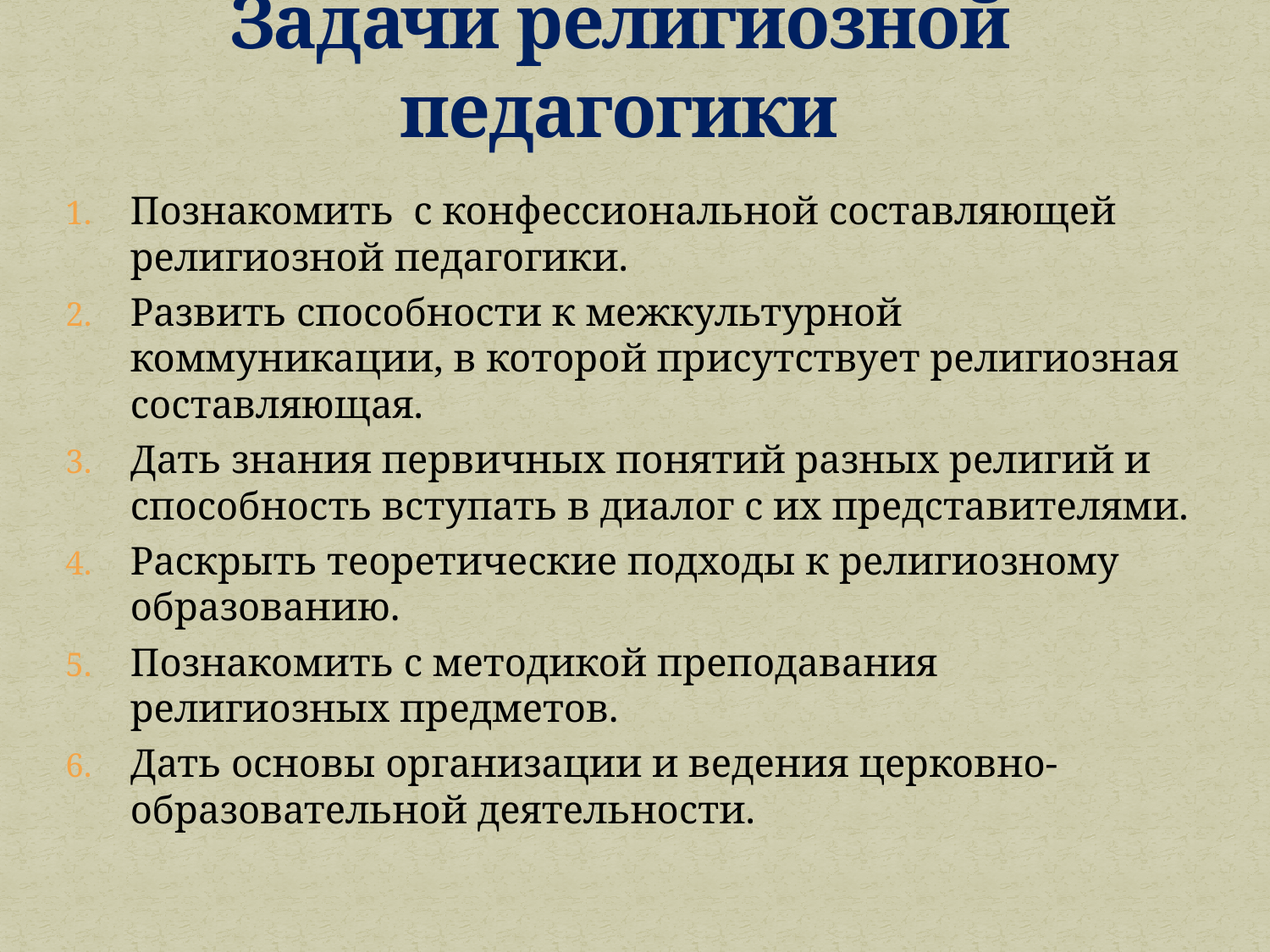

# Задачи религиозной педагогики
Познакомить  с конфессиональной составляющей религиозной педагогики.
Развить способности к межкультурной коммуникации, в которой присутствует религиозная составляющая.
Дать знания первичных понятий разных религий и способность вступать в диалог с их представителями.
Раскрыть теоретические подходы к религиозному образованию.
Познакомить с методикой преподавания религиозных предметов.
Дать основы организации и ведения церковно-образовательной деятельности.